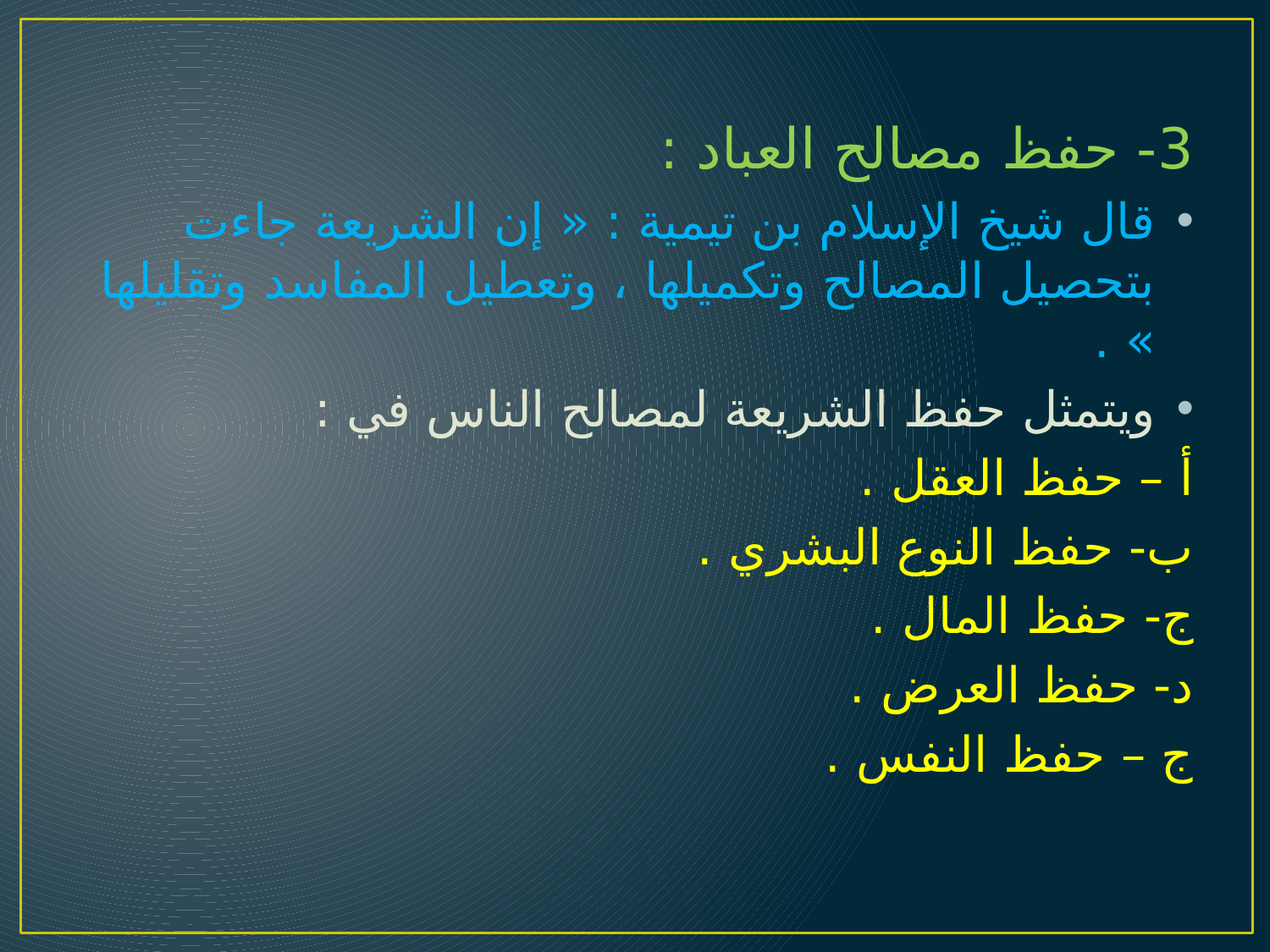

3- حفظ مصالح العباد :
قال شيخ الإسلام بن تيمية : « إن الشريعة جاءت بتحصيل المصالح وتكميلها ، وتعطيل المفاسد وتقليلها » .
ويتمثل حفظ الشريعة لمصالح الناس في :
أ – حفظ العقل .
ب- حفظ النوع البشري .
ج- حفظ المال .
د- حفظ العرض .
ج – حفظ النفس .